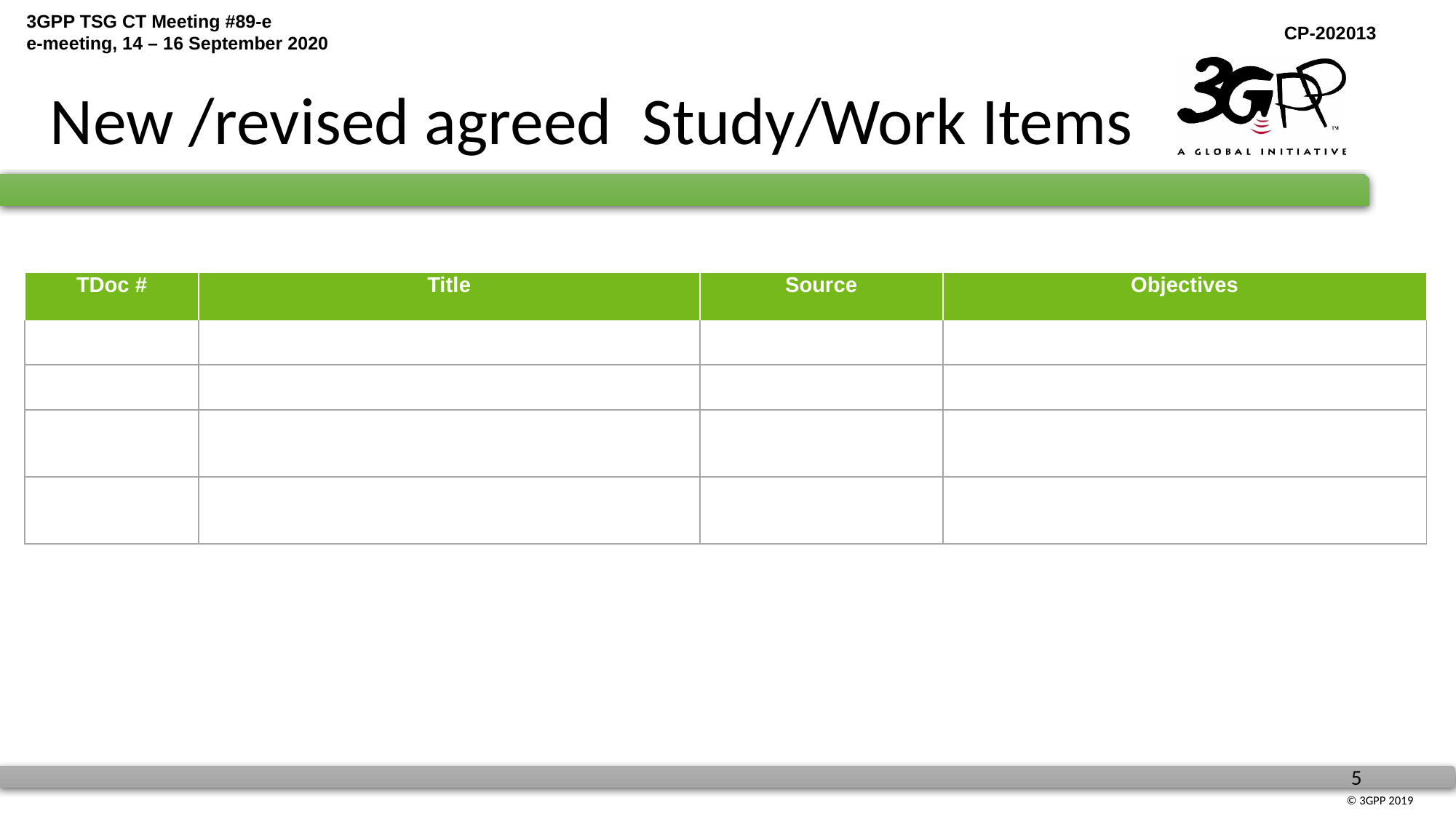

# New /revised agreed  Study/Work Items
| TDoc # | Title | Source | Objectives |
| --- | --- | --- | --- |
|  |  |  |  |
|  |  |  |  |
|  |  |  |  |
|  |  |  |  |